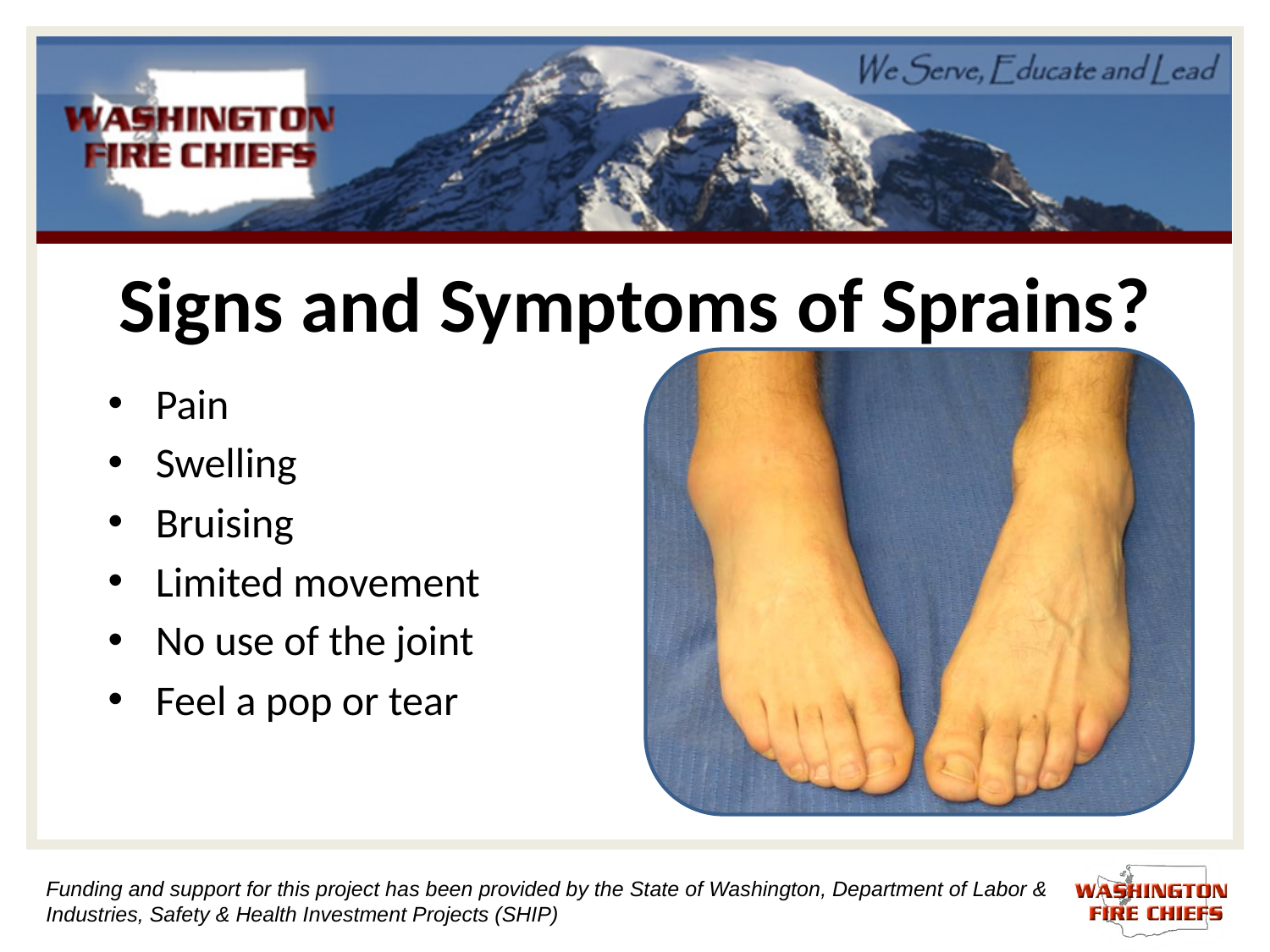

# Signs and Symptoms of Sprains?

Pain
Swelling
Bruising
Limited movement
No use of the joint
Feel a pop or tear